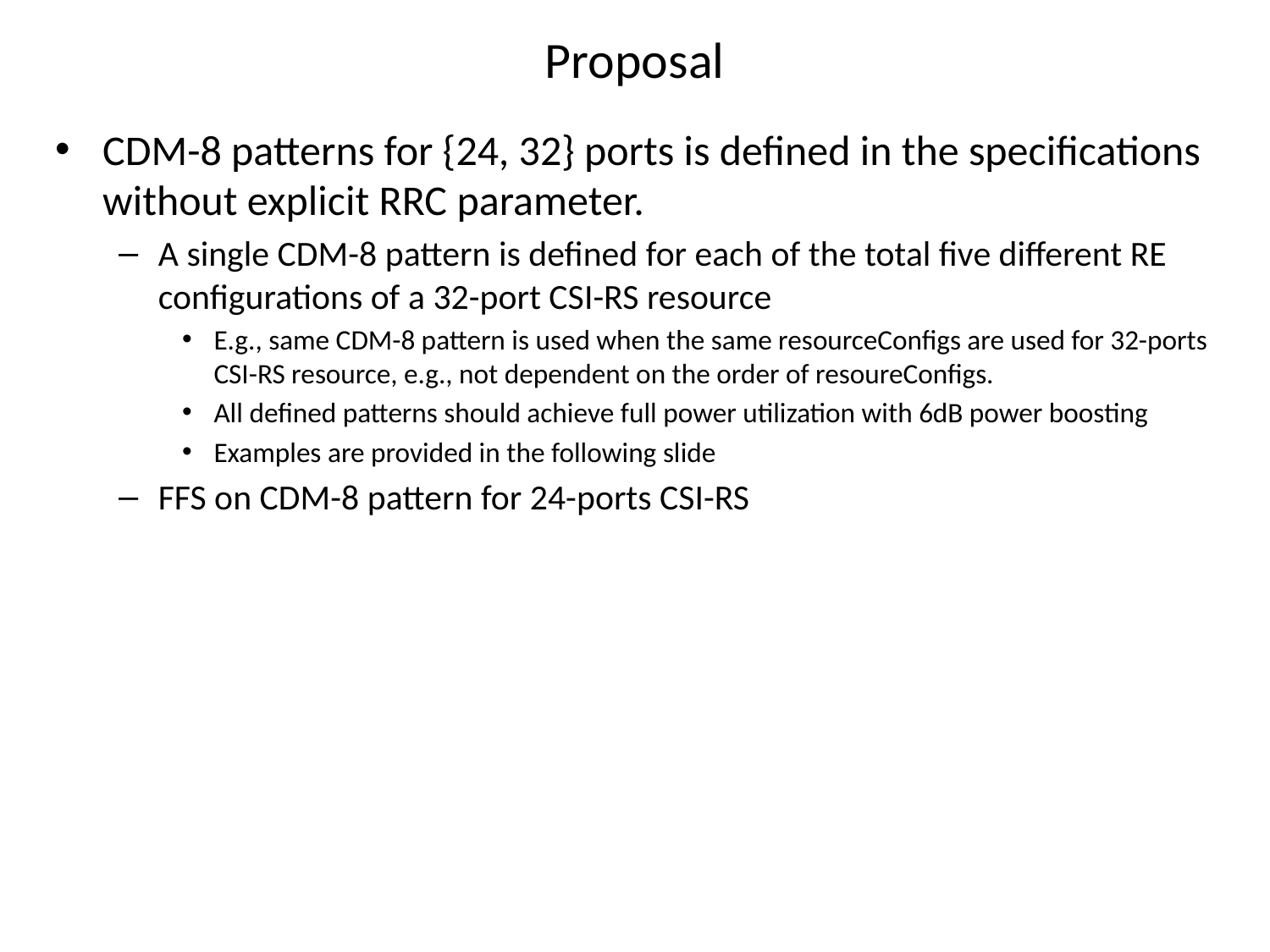

# Proposal
CDM-8 patterns for {24, 32} ports is defined in the specifications without explicit RRC parameter.
A single CDM-8 pattern is defined for each of the total five different RE configurations of a 32-port CSI-RS resource
E.g., same CDM-8 pattern is used when the same resourceConfigs are used for 32-ports CSI-RS resource, e.g., not dependent on the order of resoureConfigs.
All defined patterns should achieve full power utilization with 6dB power boosting
Examples are provided in the following slide
FFS on CDM-8 pattern for 24-ports CSI-RS